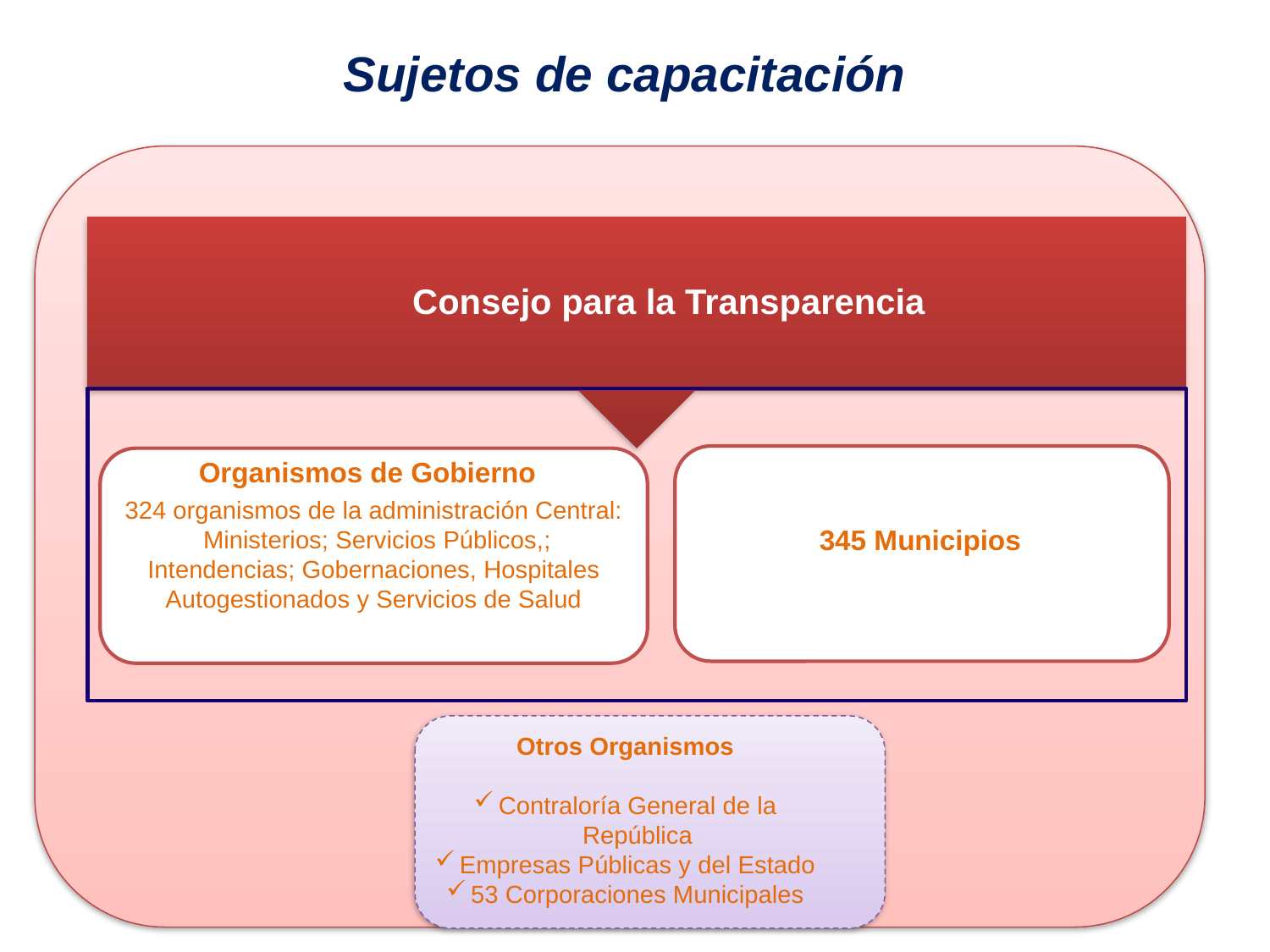

Sujetos de capacitación

Consejo para la Transparencia

345 Municipios

Organismos de Gobierno

324 organismos de la administración Central:  Ministerios; Servicios Públicos,; Intendencias; Gobernaciones, Hospitales Autogestionados y Servicios de Salud

Otros Organismos

Contraloría General de la República
Empresas Públicas y del Estado
53 Corporaciones Municipales